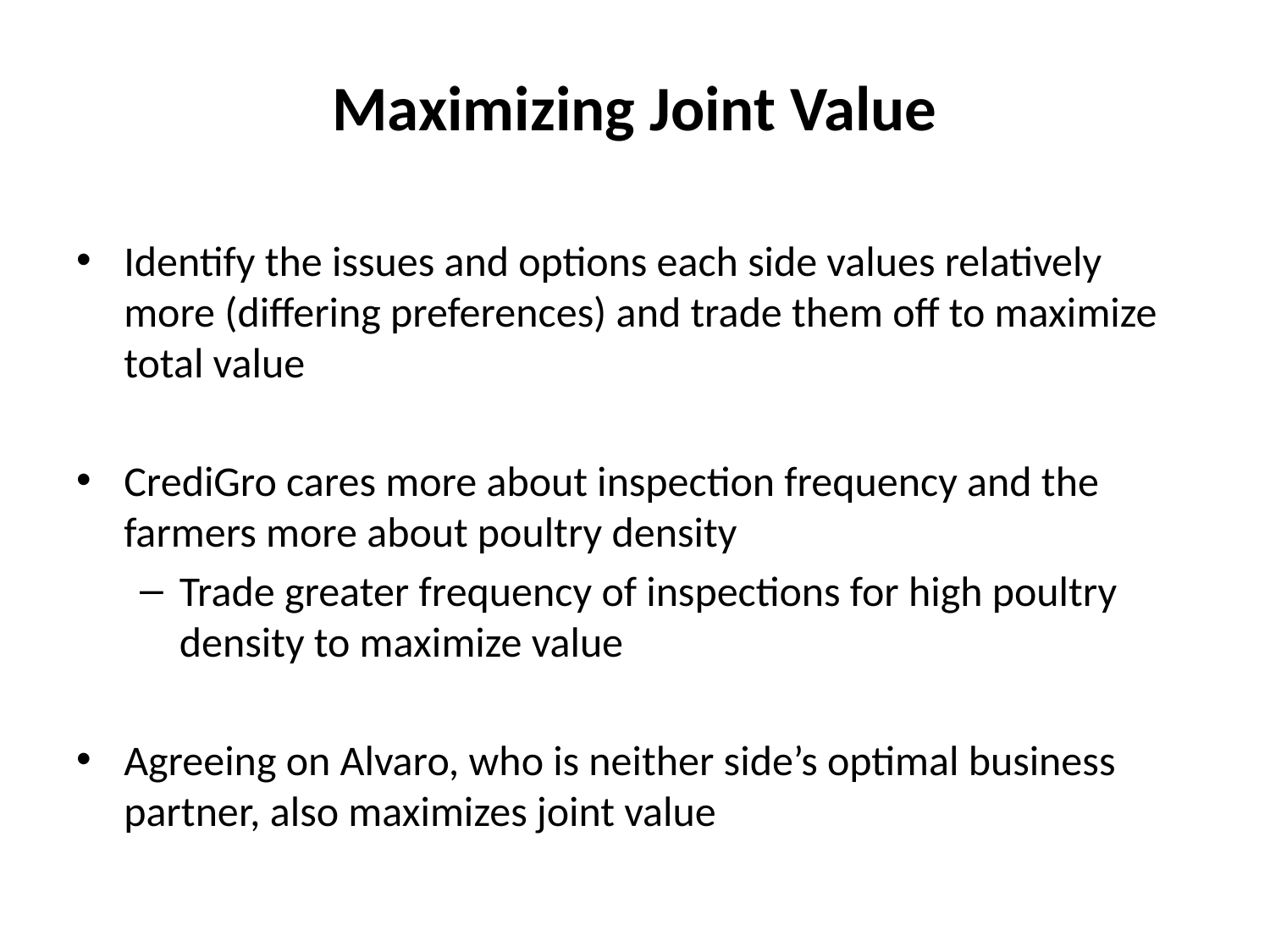

# Maximizing Joint Value
Identify the issues and options each side values relatively more (differing preferences) and trade them off to maximize total value

CrediGro cares more about inspection frequency and the farmers more about poultry density
Trade greater frequency of inspections for high poultry density to maximize value

Agreeing on Alvaro, who is neither side’s optimal business partner, also maximizes joint value